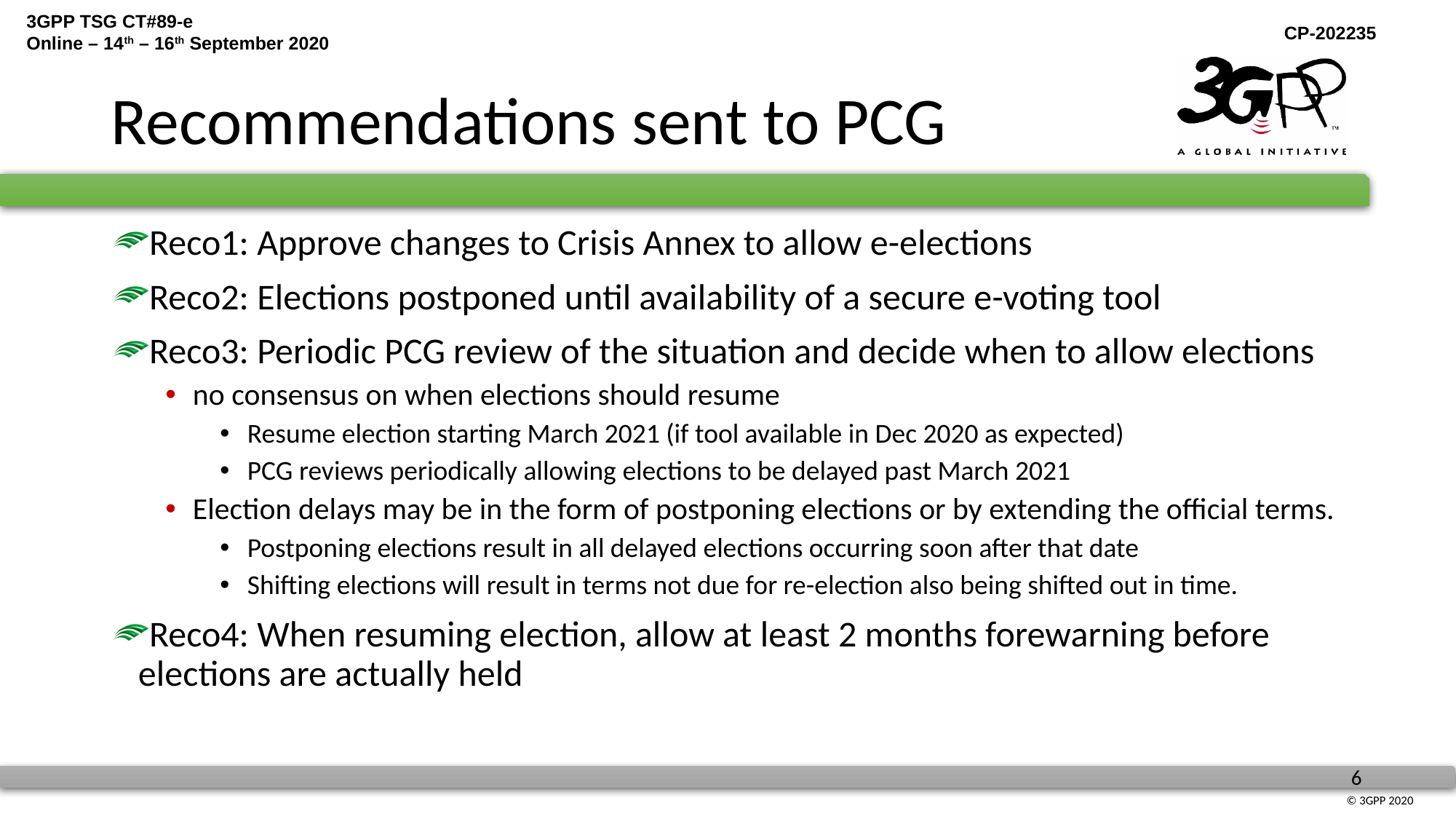

# Recommendations sent to PCG
Reco1: Approve changes to Crisis Annex to allow e-elections
Reco2: Elections postponed until availability of a secure e-voting tool
Reco3: Periodic PCG review of the situation and decide when to allow elections
no consensus on when elections should resume
Resume election starting March 2021 (if tool available in Dec 2020 as expected)
PCG reviews periodically allowing elections to be delayed past March 2021
Election delays may be in the form of postponing elections or by extending the official terms.
Postponing elections result in all delayed elections occurring soon after that date
Shifting elections will result in terms not due for re-election also being shifted out in time.
Reco4: When resuming election, allow at least 2 months forewarning before elections are actually held